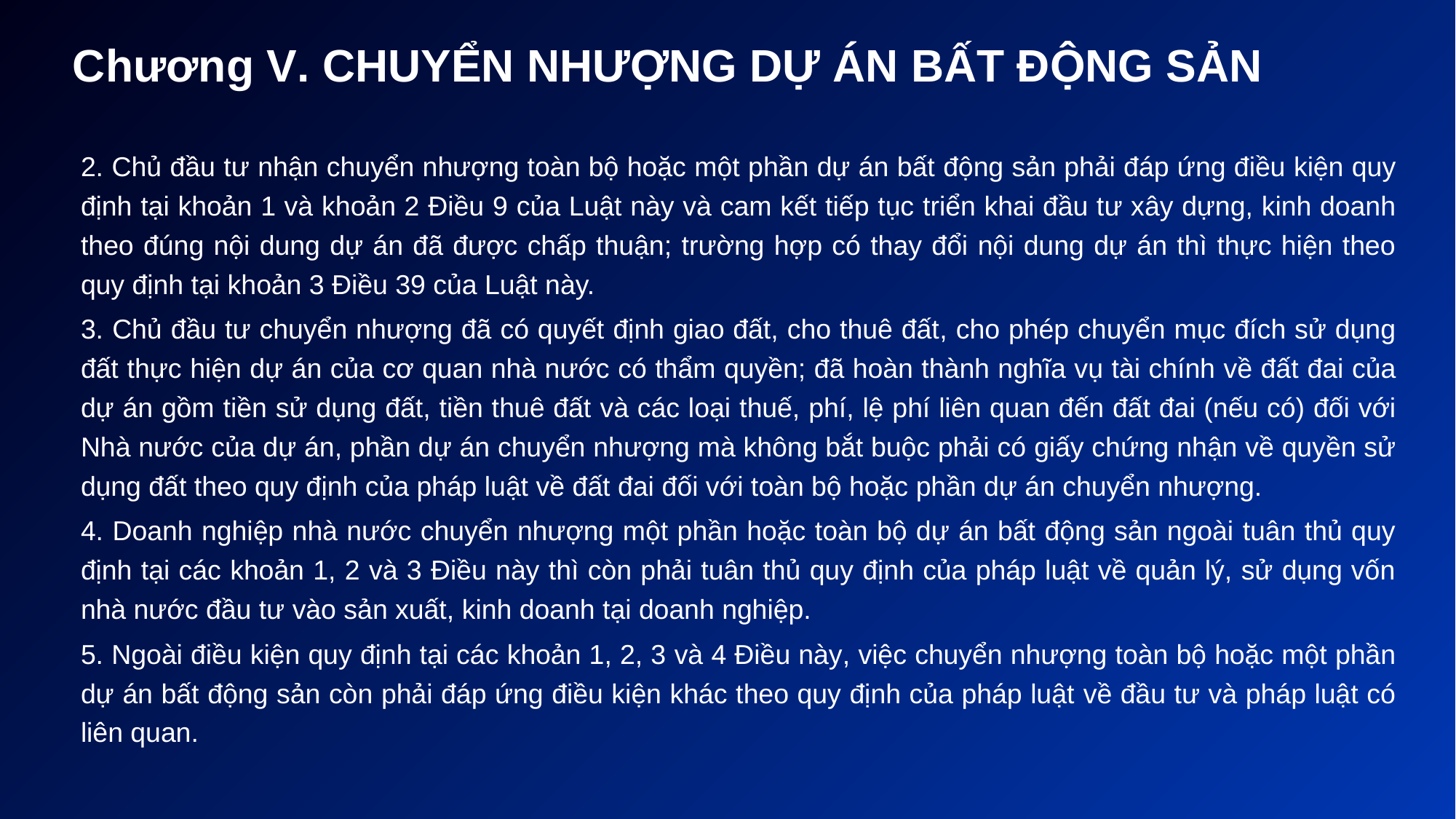

# Chương V. CHUYỂN NHƯỢNG DỰ ÁN BẤT ĐỘNG SẢN
2. Chủ đầu tư nhận chuyển nhượng toàn bộ hoặc một phần dự án bất động sản phải đáp ứng điều kiện quy định tại khoản 1 và khoản 2 Điều 9 của Luật này và cam kết tiếp tục triển khai đầu tư xây dựng, kinh doanh theo đúng nội dung dự án đã được chấp thuận; trường hợp có thay đổi nội dung dự án thì thực hiện theo quy định tại khoản 3 Điều 39 của Luật này.
3. Chủ đầu tư chuyển nhượng đã có quyết định giao đất, cho thuê đất, cho phép chuyển mục đích sử dụng đất thực hiện dự án của cơ quan nhà nước có thẩm quyền; đã hoàn thành nghĩa vụ tài chính về đất đai của dự án gồm tiền sử dụng đất, tiền thuê đất và các loại thuế, phí, lệ phí liên quan đến đất đai (nếu có) đối với Nhà nước của dự án, phần dự án chuyển nhượng mà không bắt buộc phải có giấy chứng nhận về quyền sử dụng đất theo quy định của pháp luật về đất đai đối với toàn bộ hoặc phần dự án chuyển nhượng.
4. Doanh nghiệp nhà nước chuyển nhượng một phần hoặc toàn bộ dự án bất động sản ngoài tuân thủ quy định tại các khoản 1, 2 và 3 Điều này thì còn phải tuân thủ quy định của pháp luật về quản lý, sử dụng vốn nhà nước đầu tư vào sản xuất, kinh doanh tại doanh nghiệp.
5. Ngoài điều kiện quy định tại các khoản 1, 2, 3 và 4 Điều này, việc chuyển nhượng toàn bộ hoặc một phần dự án bất động sản còn phải đáp ứng điều kiện khác theo quy định của pháp luật về đầu tư và pháp luật có liên quan.